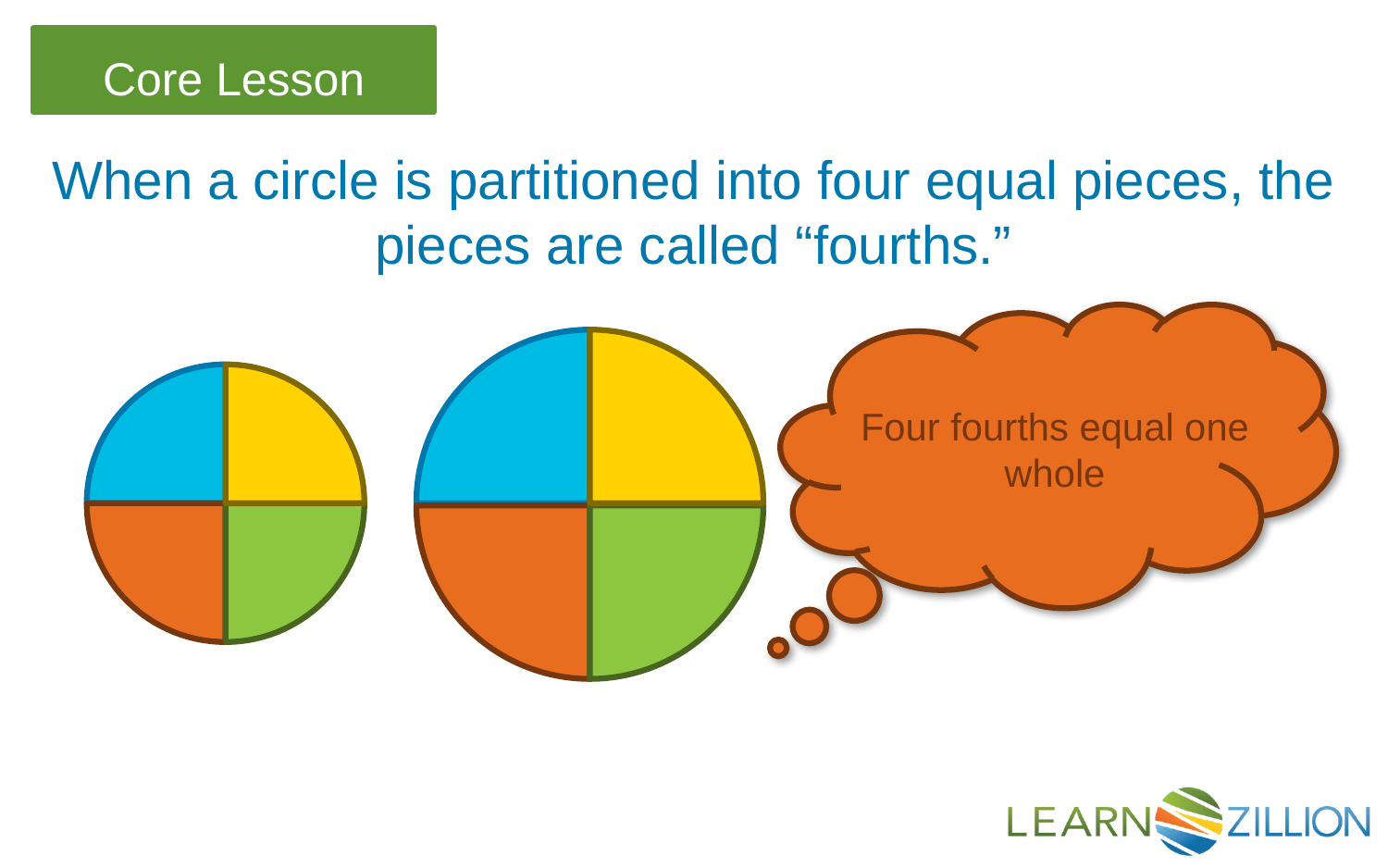

When a circle is partitioned into four equal pieces, the pieces are called “fourths.”

Four fourths equal one whole